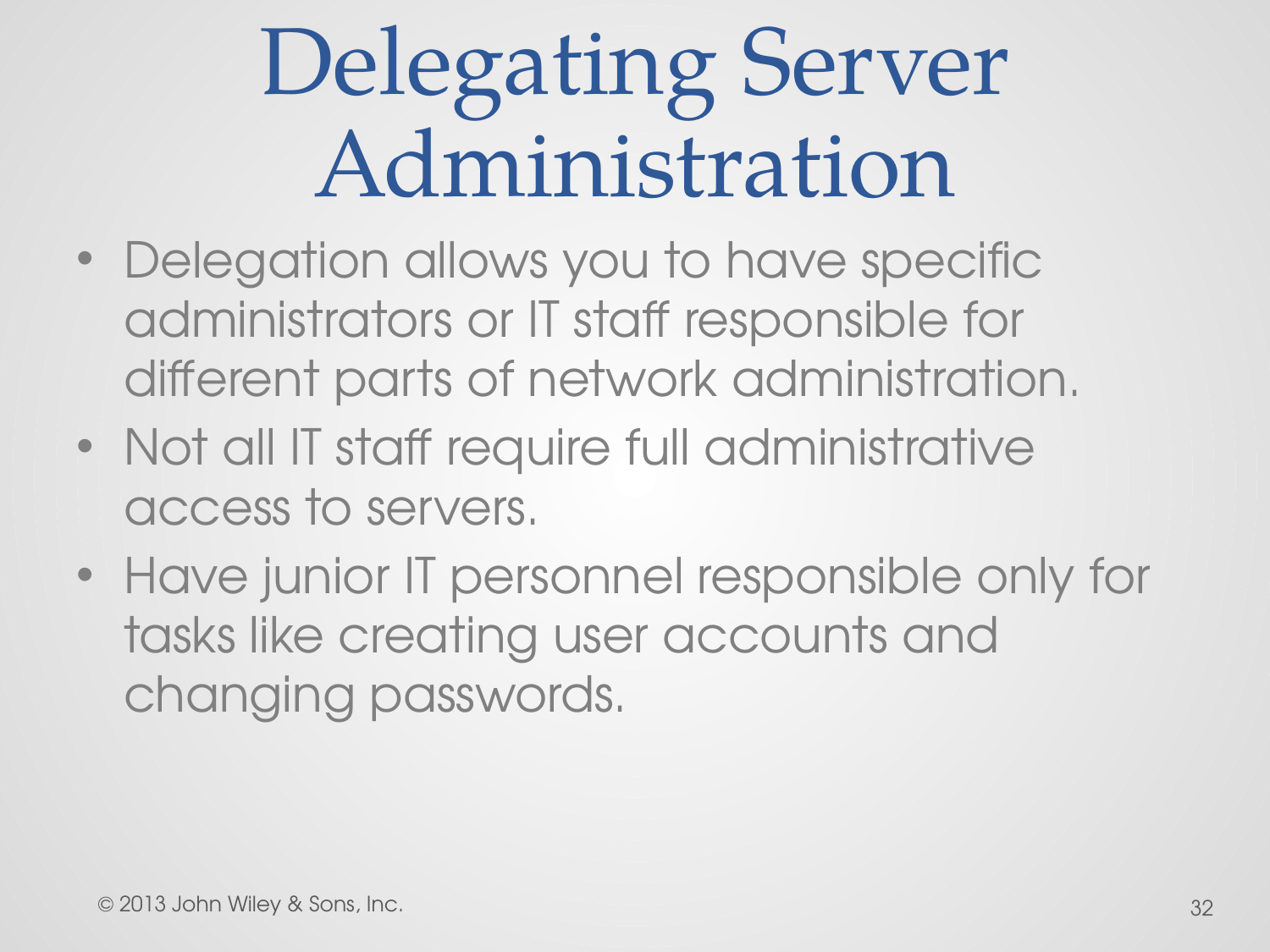

# Delegating Server Administration
Delegation allows you to have specific administrators or IT staff responsible for different parts of network administration.
Not all IT staff require full administrative access to servers.
Have junior IT personnel responsible only for tasks like creating user accounts and changing passwords.
© 2013 John Wiley & Sons, Inc.
32